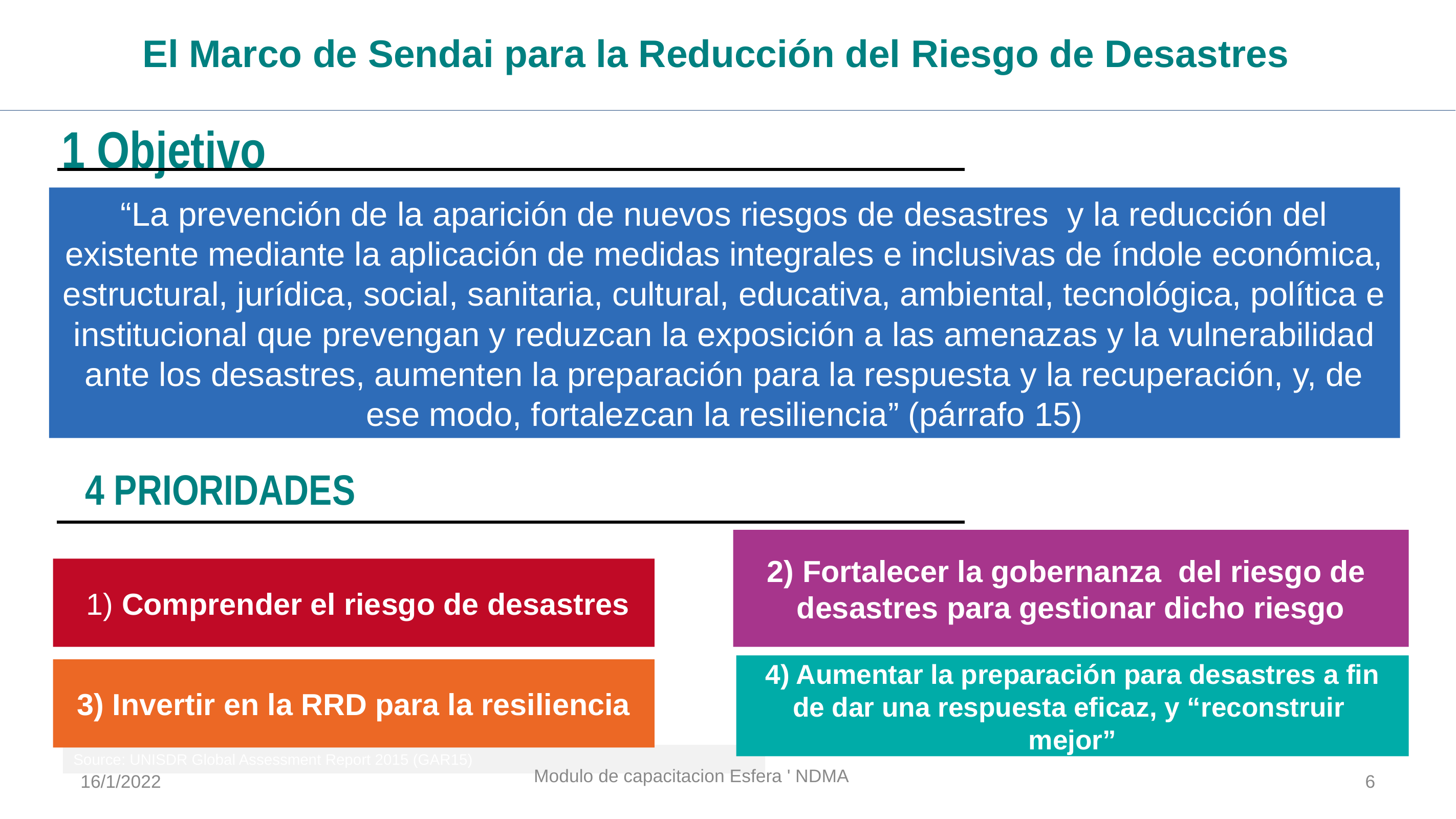

El Marco de Sendai para la Reducción del Riesgo de Desastres
1 Objetivo
“La prevención de la aparición de nuevos riesgos de desastres  y la reducción del existente mediante la aplicación de medidas integrales e inclusivas de índole económica, estructural, jurídica, social, sanitaria, cultural, educativa, ambiental, tecnológica, política e institucional que prevengan y reduzcan la exposición a las amenazas y la vulnerabilidad ante los desastres, aumenten la preparación para la respuesta y la recuperación, y, de ese modo, fortalezcan la resiliencia” (párrafo 15)
4 PRIORIDADES
2) Fortalecer la gobernanza  del riesgo de  desastres para gestionar dicho riesgo
 1) Comprender el riesgo de desastres
4) Aumentar la preparación para desastres a fin de dar una respuesta eficaz, y “reconstruir  mejor”
3) Invertir en la RRD para la resiliencia
Source: UNISDR Global Assessment Report 2015 (GAR15)
Modulo de capacitacion Esfera ' NDMA
16/1/2022
6